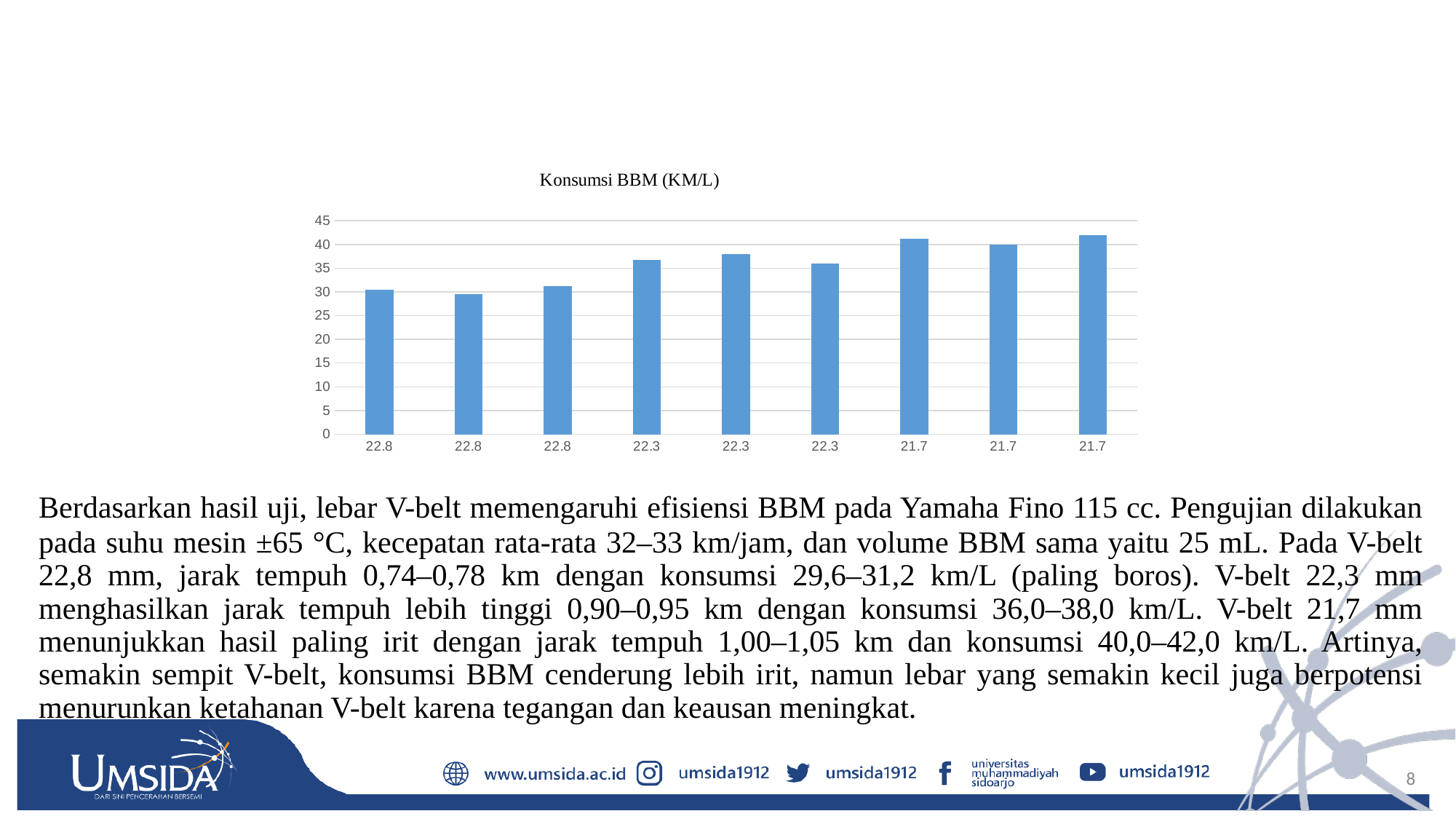

#

### Chart: Konsumsi BBM (KM/L)

| Category | Konsumsi BBM (KM/L) |
|---|---|
| 22.8 | 30.4 |
| 22.8 | 29.6 |
| 22.8 | 31.2 |
| 22.3 | 36.8 |
| 22.3 | 38.0 |
| 22.3 | 36.0 |
| 21.7 | 41.2 |
| 21.7 | 40.0 |
| 21.7 | 42.0 |
	Berdasarkan hasil uji, lebar V-belt memengaruhi efisiensi BBM pada Yamaha Fino 115 cc. Pengujian dilakukan pada suhu mesin ±65 °C, kecepatan rata-rata 32–33 km/jam, dan volume BBM sama yaitu 25 mL. Pada V-belt 22,8 mm, jarak tempuh 0,74–0,78 km dengan konsumsi 29,6–31,2 km/L (paling boros). V-belt 22,3 mm menghasilkan jarak tempuh lebih tinggi 0,90–0,95 km dengan konsumsi 36,0–38,0 km/L. V-belt 21,7 mm menunjukkan hasil paling irit dengan jarak tempuh 1,00–1,05 km dan konsumsi 40,0–42,0 km/L. Artinya, semakin sempit V-belt, konsumsi BBM cenderung lebih irit, namun lebar yang semakin kecil juga berpotensi menurunkan ketahanan V-belt karena tegangan dan keausan meningkat.